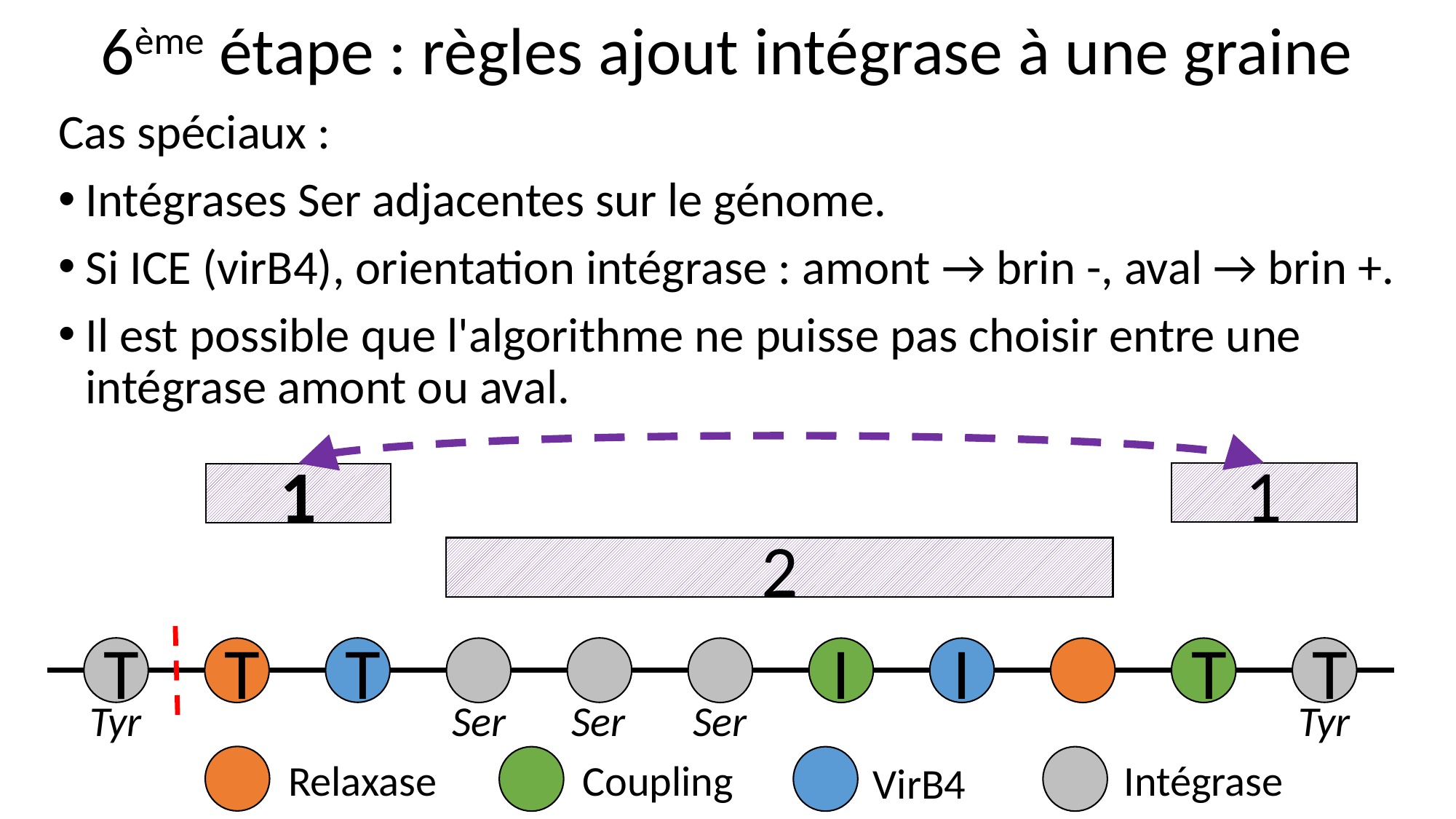

# 6ème étape : règles ajout intégrase à une graine
Cas spéciaux :
Intégrases Ser adjacentes sur le génome.
Si ICE (virB4), orientation intégrase : amont → brin -, aval → brin +.
Il est possible que l'algorithme ne puisse pas choisir entre une intégrase amont ou aval.
1
1
2
T
T

T
T

I
I

T
Tyr
Ser
Ser
Ser
Tyr

Relaxase
Coupling
Intégrase
VirB4